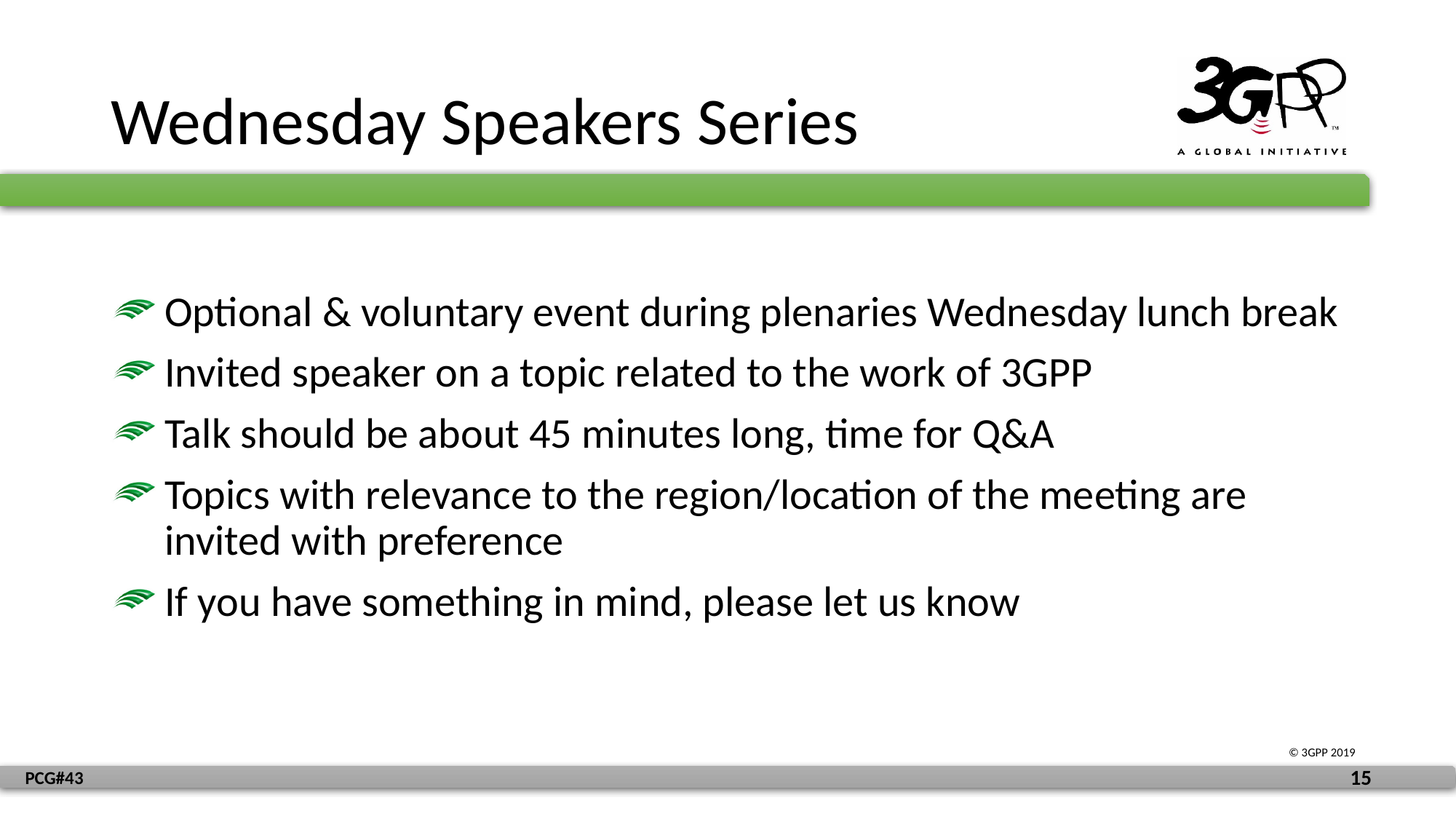

# Wednesday Speakers Series

Optional & voluntary event during plenaries Wednesday lunch break
Invited speaker on a topic related to the work of 3GPP
Talk should be about 45 minutes long, time for Q&A
Topics with relevance to the region/location of the meeting are invited with preference
If you have something in mind, please let us know